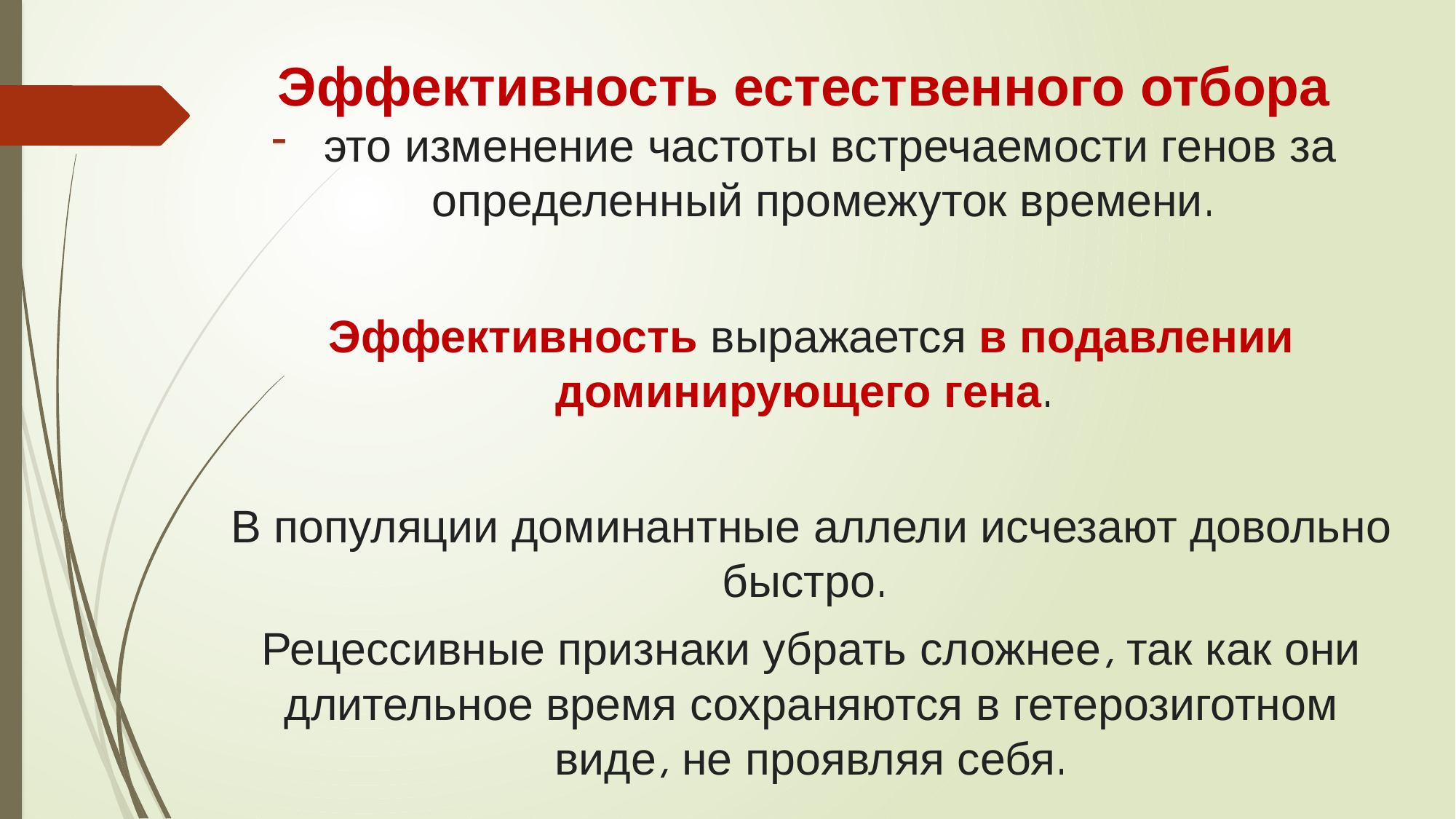

# Эффективность естественного отбора
это изменение частоты встречаемости генов за определенный промежуток времени.

Эффективность выражается в подавлении доминирующего гена.

В популяции доминантные аллели исчезают довольно быстро.
Рецессивные признаки убрать сложнее, так как они длительное время сохраняются в гетерозиготном виде, не проявляя себя.